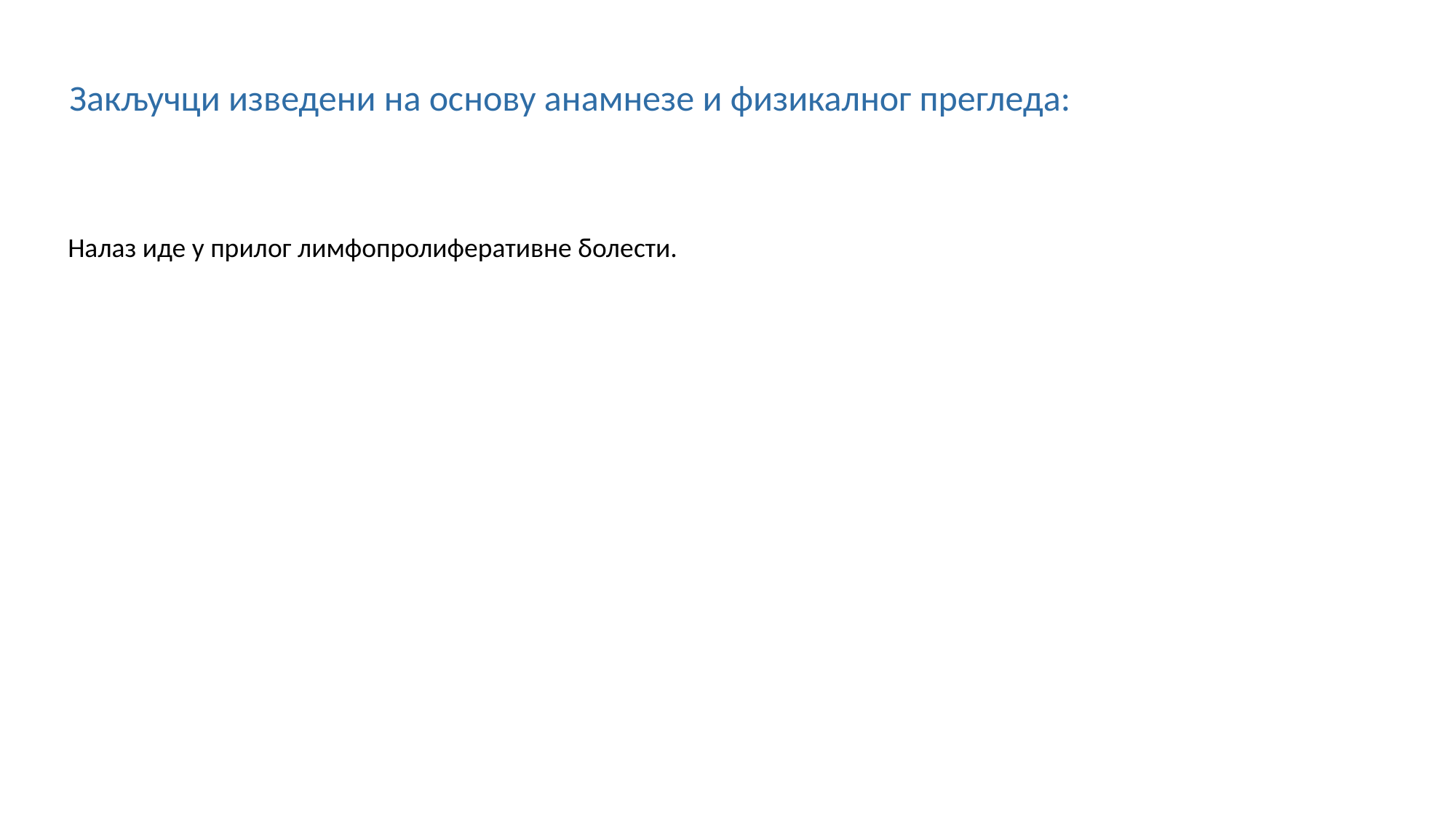

Закључци изведени на основу анамнезе и физикалног прегледа:
Налаз иде у прилог лимфопролиферативне болести.